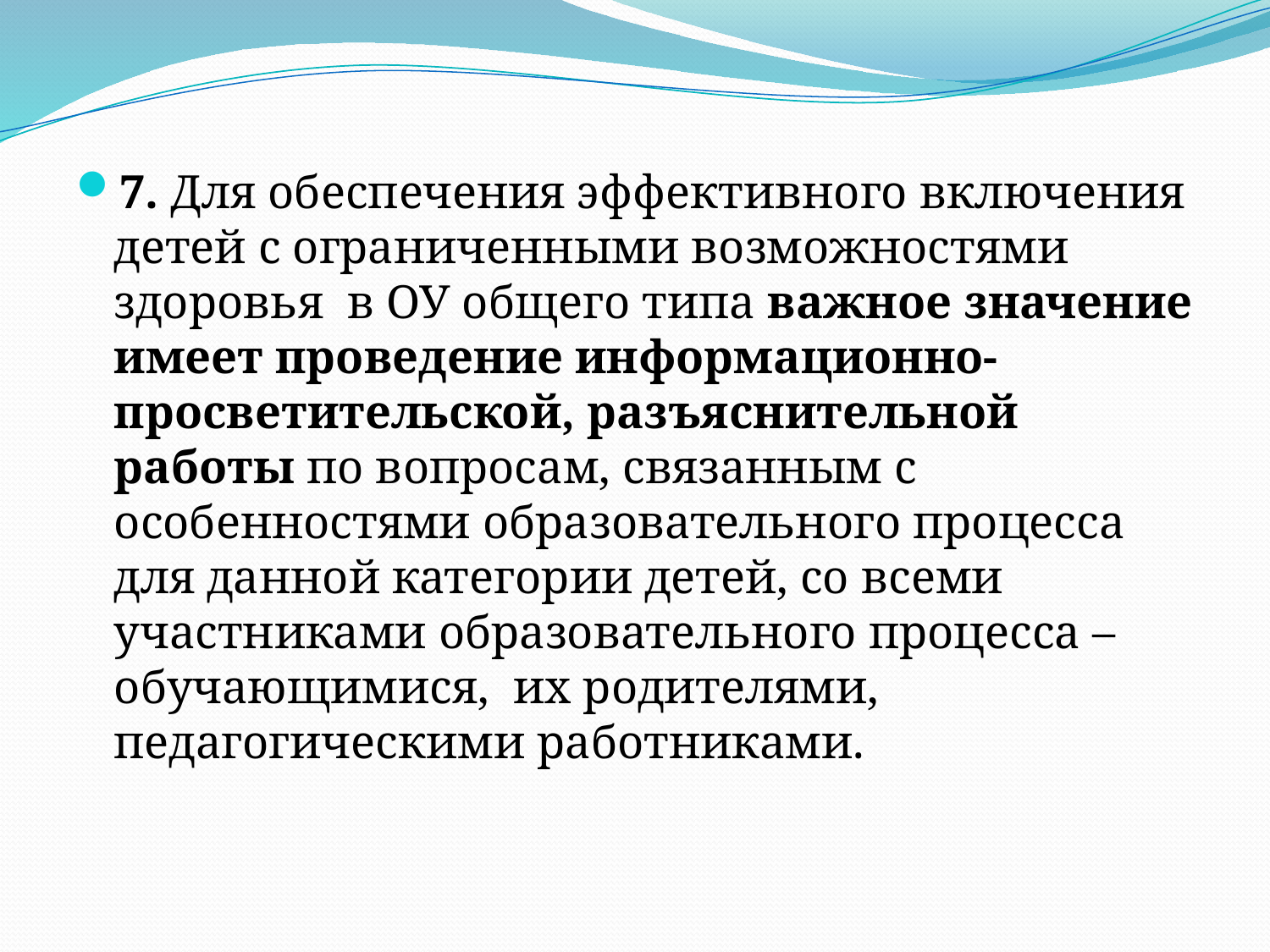

7. Для обеспечения эффективного включения детей с ограниченными возможностями здоровья  в ОУ общего типа важное значение имеет проведение информационно-просветительской, разъяснительной работы по вопросам, связанным с особенностями образовательного процесса для данной категории детей, со всеми участниками образовательного процесса – обучающимися,  их родителями, педагогическими работниками.